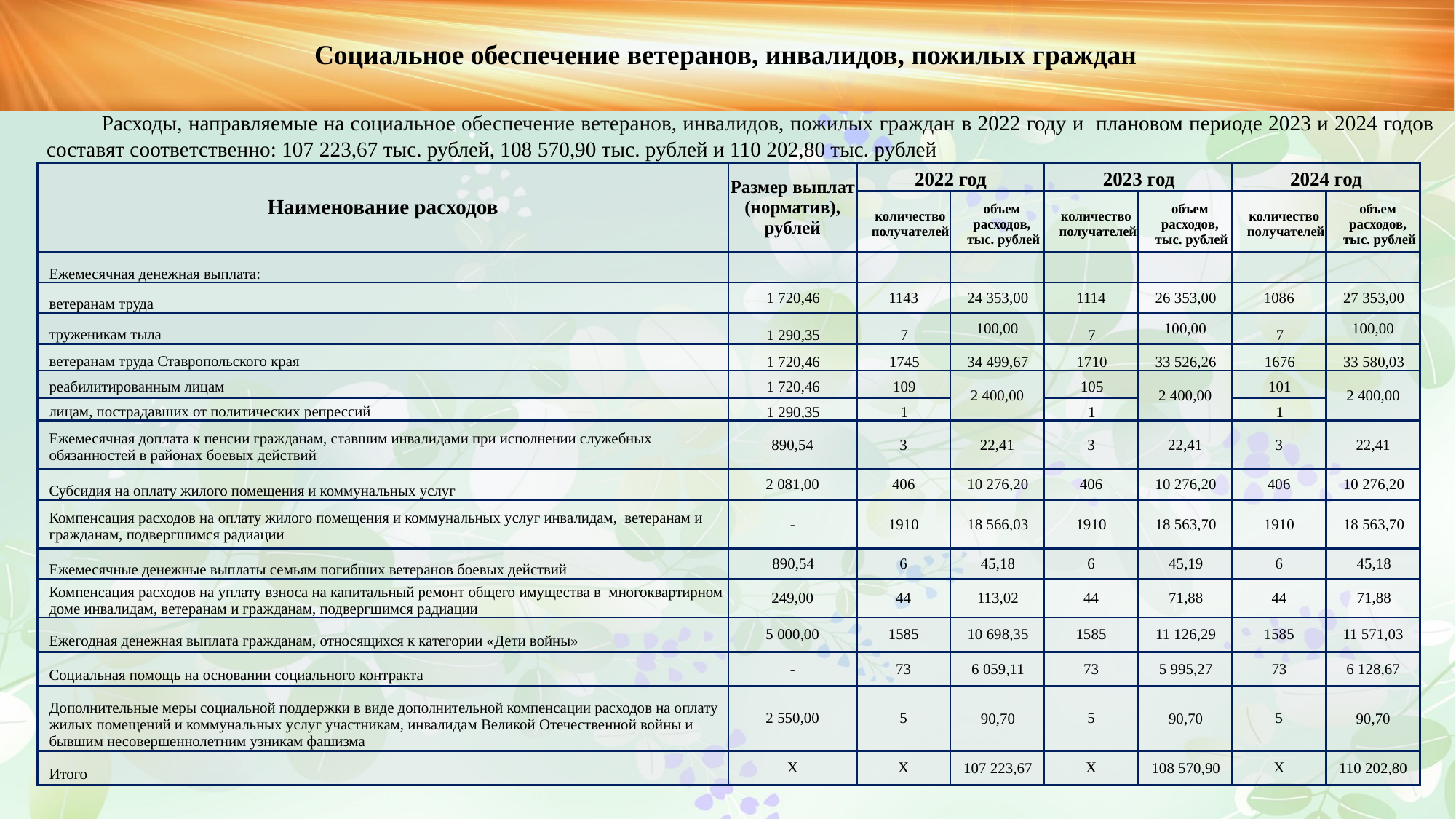

Социальное обеспечение ветеранов, инвалидов, пожилых граждан
Расходы, направляемые на социальное обеспечение ветеранов, инвалидов, пожилых граждан в 2022 году и  плановом периоде 2023 и 2024 годов составят соответственно: 107 223,67 тыс. рублей, 108 570,90 тыс. рублей и 110 202,80 тыс. рублей
| Наименование расходов | Размер выплат (норматив), рублей | 2022 год |  | 2023 год |  | 2024 год |  |
| --- | --- | --- | --- | --- | --- | --- | --- |
|  |  | количество получателей | объем расходов, тыс. рублей | количество получателей | объем расходов, тыс. рублей | количество получателей | объем расходов, тыс. рублей |
| Ежемесячная денежная выплата: |  |  |  |  |  |  |  |
| ветеранам труда | 1 720,46 | 1143 | 24 353,00 | 1114 | 26 353,00 | 1086 | 27 353,00 |
| труженикам тыла | 1 290,35 | 7 | 100,00 | 7 | 100,00 | 7 | 100,00 |
| ветеранам труда Ставропольского края | 1 720,46 | 1745 | 34 499,67 | 1710 | 33 526,26 | 1676 | 33 580,03 |
| реабилитированным лицам | 1 720,46 | 109 | 2 400,00 | 105 | 2 400,00 | 101 | 2 400,00 |
| лицам, пострадавших от политических репрессий | 1 290,35 | 1 |  | 1 |  | 1 |  |
| Ежемесячная доплата к пенсии гражданам, ставшим инвалидами при исполнении служебных обязанностей в районах боевых действий | 890,54 | 3 | 22,41 | 3 | 22,41 | 3 | 22,41 |
| Субсидия на оплату жилого помещения и коммунальных услуг | 2 081,00 | 406 | 10 276,20 | 406 | 10 276,20 | 406 | 10 276,20 |
| Компенсация расходов на оплату жилого помещения и коммунальных услуг инвалидам, ветеранам и гражданам, подвергшимся радиации | - | 1910 | 18 566,03 | 1910 | 18 563,70 | 1910 | 18 563,70 |
| Ежемесячные денежные выплаты семьям погибших ветеранов боевых действий | 890,54 | 6 | 45,18 | 6 | 45,19 | 6 | 45,18 |
| Компенсация расходов на уплату взноса на капитальный ремонт общего имущества в многоквартирном доме инвалидам, ветеранам и гражданам, подвергшимся радиации | 249,00 | 44 | 113,02 | 44 | 71,88 | 44 | 71,88 |
| Ежегодная денежная выплата гражданам, относящихся к категории «Дети войны» | 5 000,00 | 1585 | 10 698,35 | 1585 | 11 126,29 | 1585 | 11 571,03 |
| Социальная помощь на основании социального контракта | - | 73 | 6 059,11 | 73 | 5 995,27 | 73 | 6 128,67 |
| Дополнительные меры социальной поддержки в виде дополнительной компенсации расходов на оплату жилых помещений и коммунальных услуг участникам, инвалидам Великой Отечественной войны и бывшим несовершеннолетним узникам фашизма | 2 550,00 | 5 | 90,70 | 5 | 90,70 | 5 | 90,70 |
| Итого | Х | Х | 107 223,67 | Х | 108 570,90 | Х | 110 202,80 |